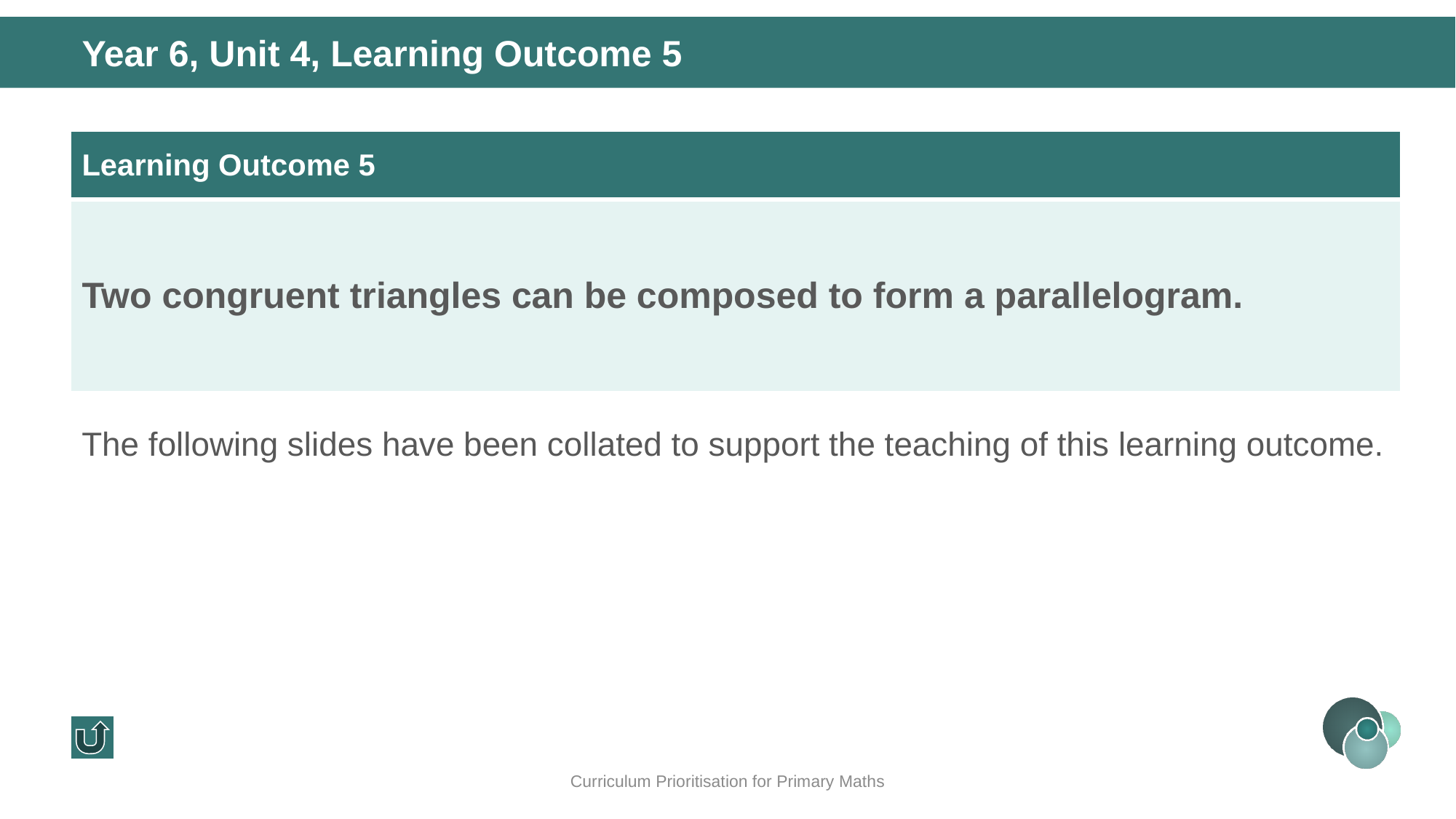

Year 6, Unit 4, Learning Outcome 5
| Learning Outcome 5 |
| --- |
| Two congruent triangles can be composed to form a parallelogram. |
The following slides have been collated to support the teaching of this learning outcome.

Curriculum Prioritisation for Primary Maths